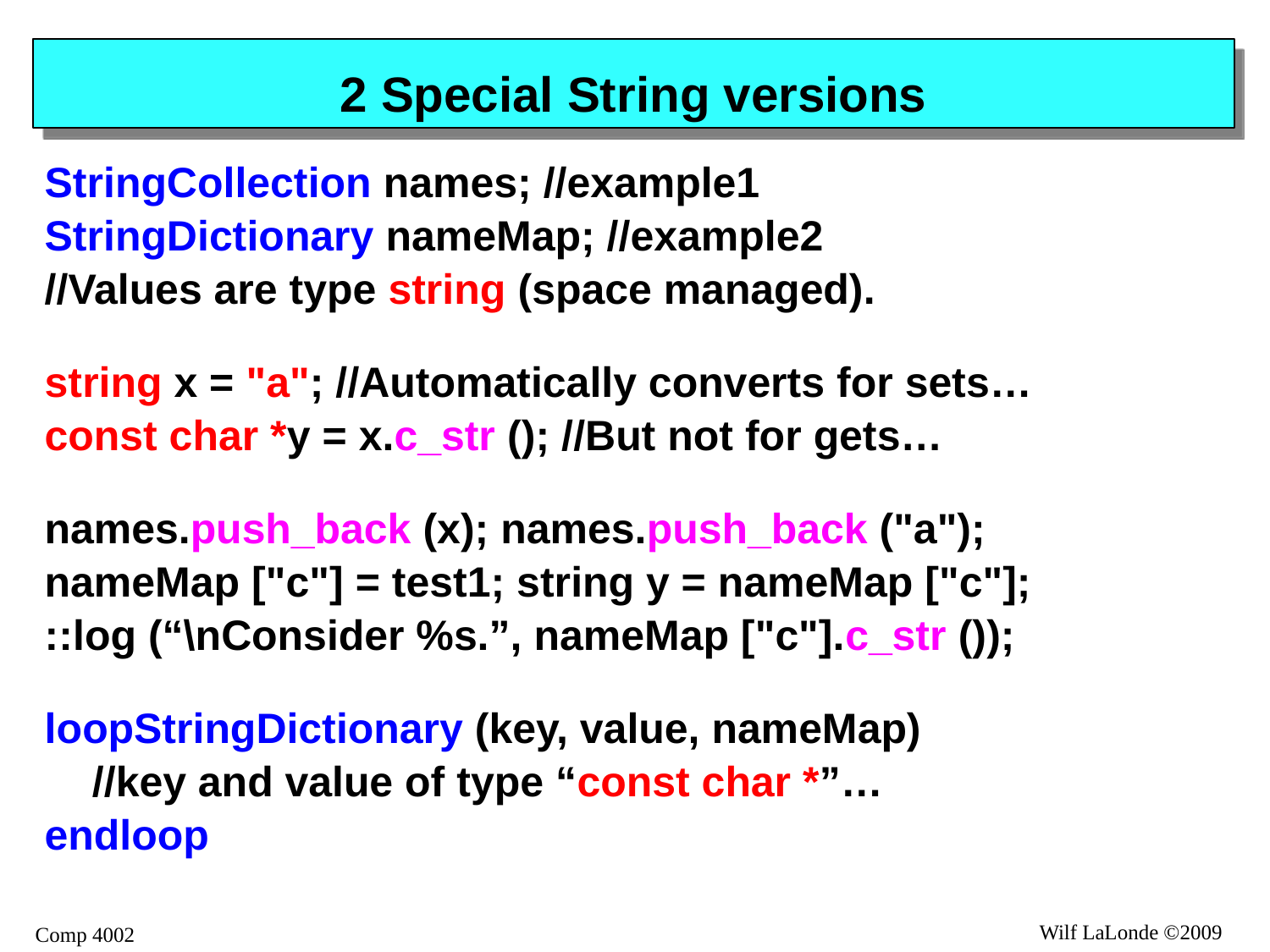

# 2 Special String versions
StringCollection names; //example1
StringDictionary nameMap; //example2
//Values are type string (space managed).

string x = "a"; //Automatically converts for sets…
const char *y = x.c_str (); //But not for gets…

names.push_back (x); names.push_back ("a");
nameMap ["c"] = test1; string y = nameMap ["c"];
::log (“\nConsider %s.”, nameMap ["c"].c_str ());

loopStringDictionary (key, value, nameMap)
	//key and value of type “const char *”…
endloop